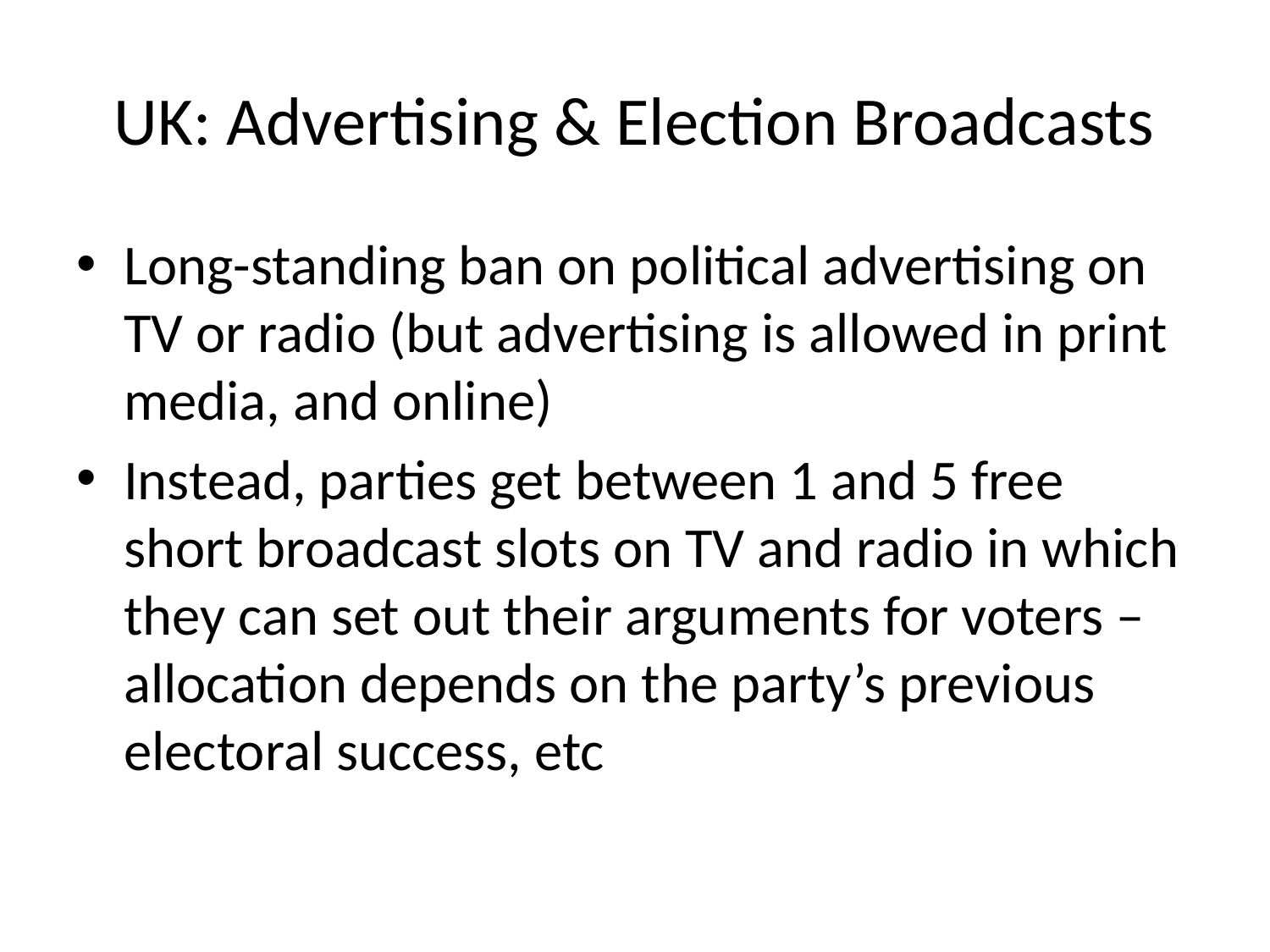

# UK: Advertising & Election Broadcasts
Long-standing ban on political advertising on TV or radio (but advertising is allowed in print media, and online)
Instead, parties get between 1 and 5 free short broadcast slots on TV and radio in which they can set out their arguments for voters – allocation depends on the party’s previous electoral success, etc